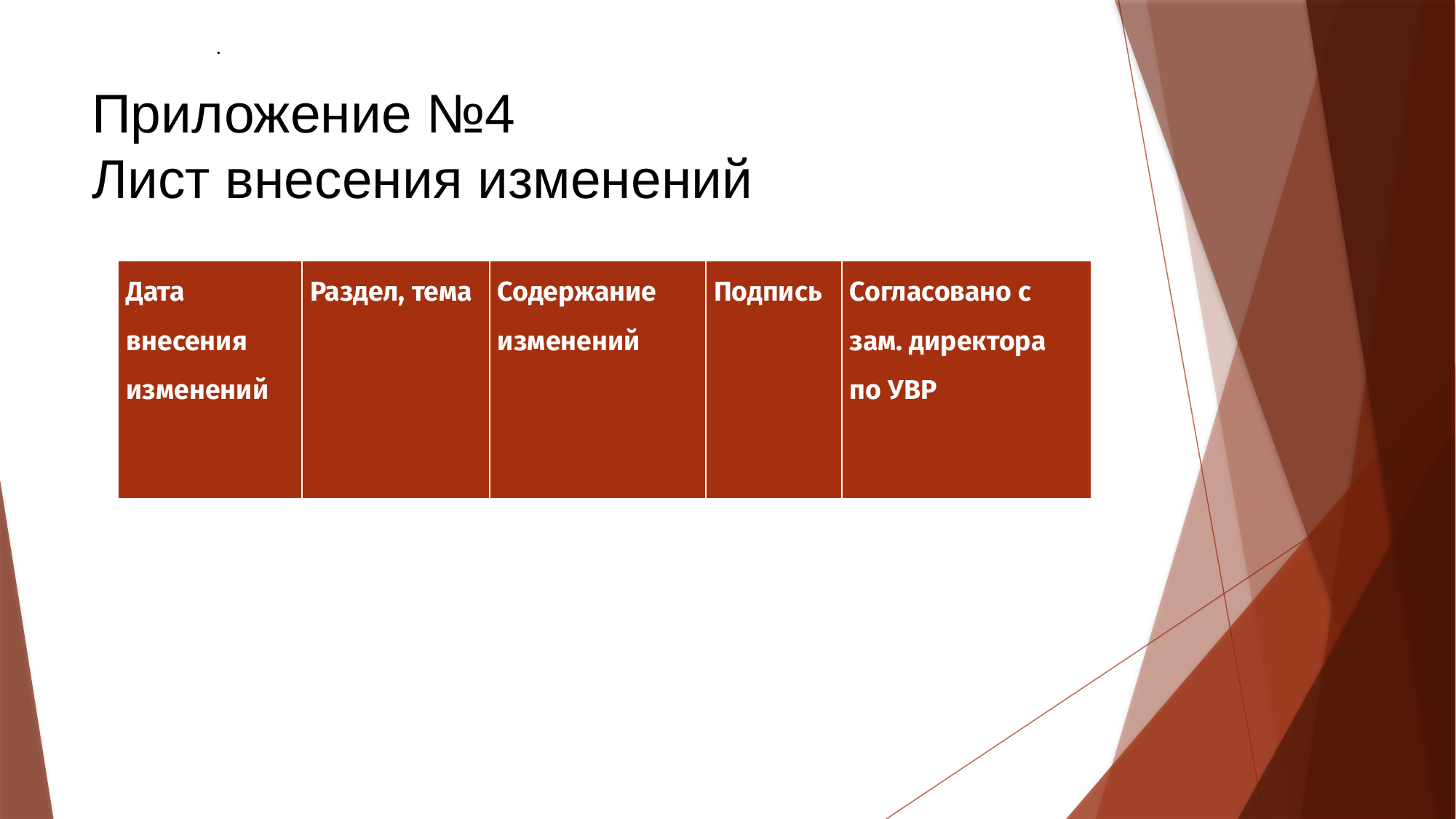

.
# Приложение №4 Лист внесения изменений
| Дата внесения изменений | Раздел, тема | Содержание изменений | Подпись | Согласовано с зам. директора по УВР |
| --- | --- | --- | --- | --- |